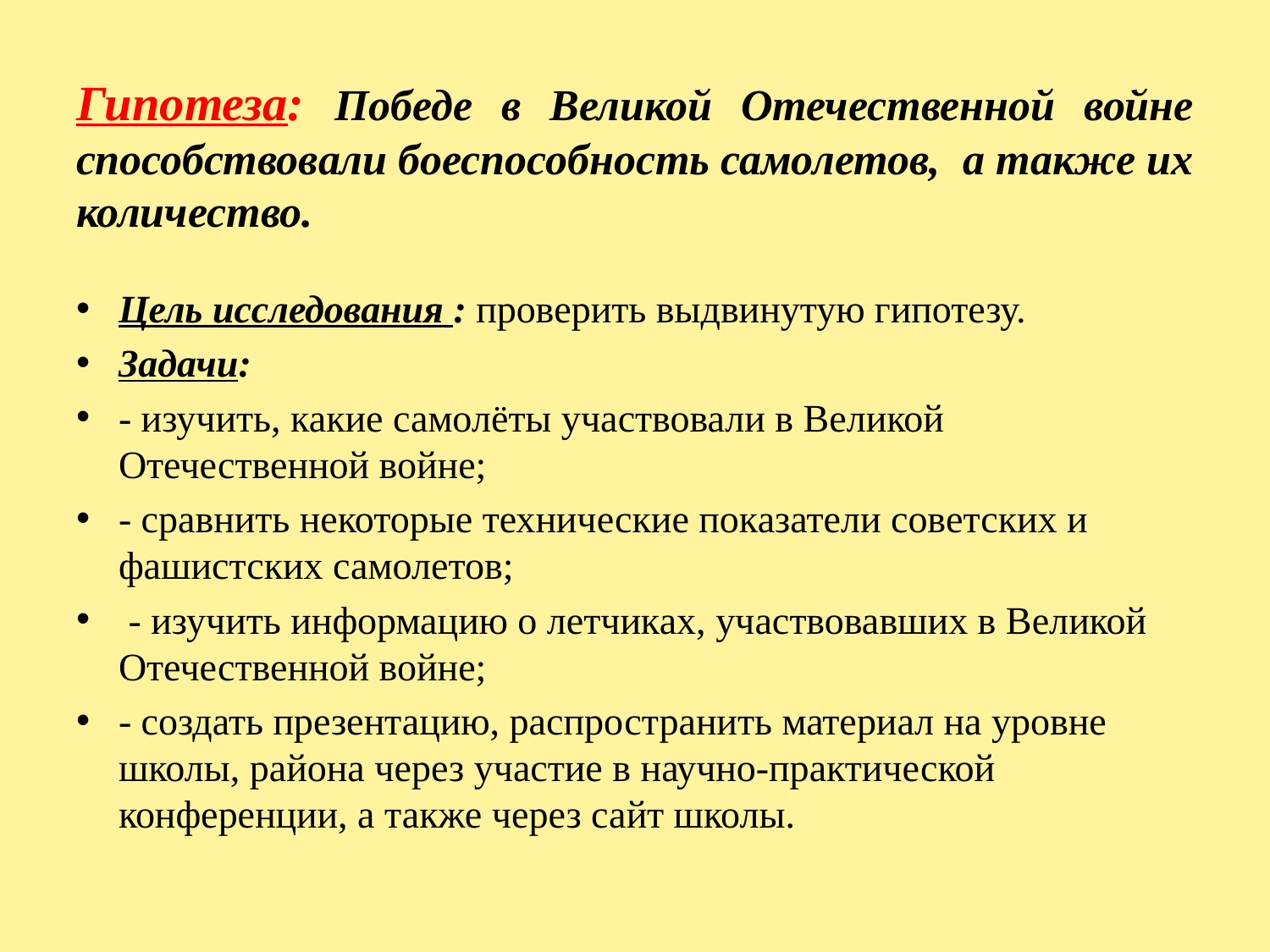

# Гипотеза: Победе в Великой Отечественной войне способствовали боеспособность самолетов,  а также их количество.
Цель исследования : проверить выдвинутую гипотезу.
Задачи:
- изучить, какие самолёты участвовали в Великой Отечественной войне;
- сравнить некоторые технические показатели советских и фашистских самолетов;
 - изучить информацию о летчиках, участвовавших в Великой Отечественной войне;
- создать презентацию, распространить материал на уровне школы, района через участие в научно-практической конференции, а также через сайт школы.